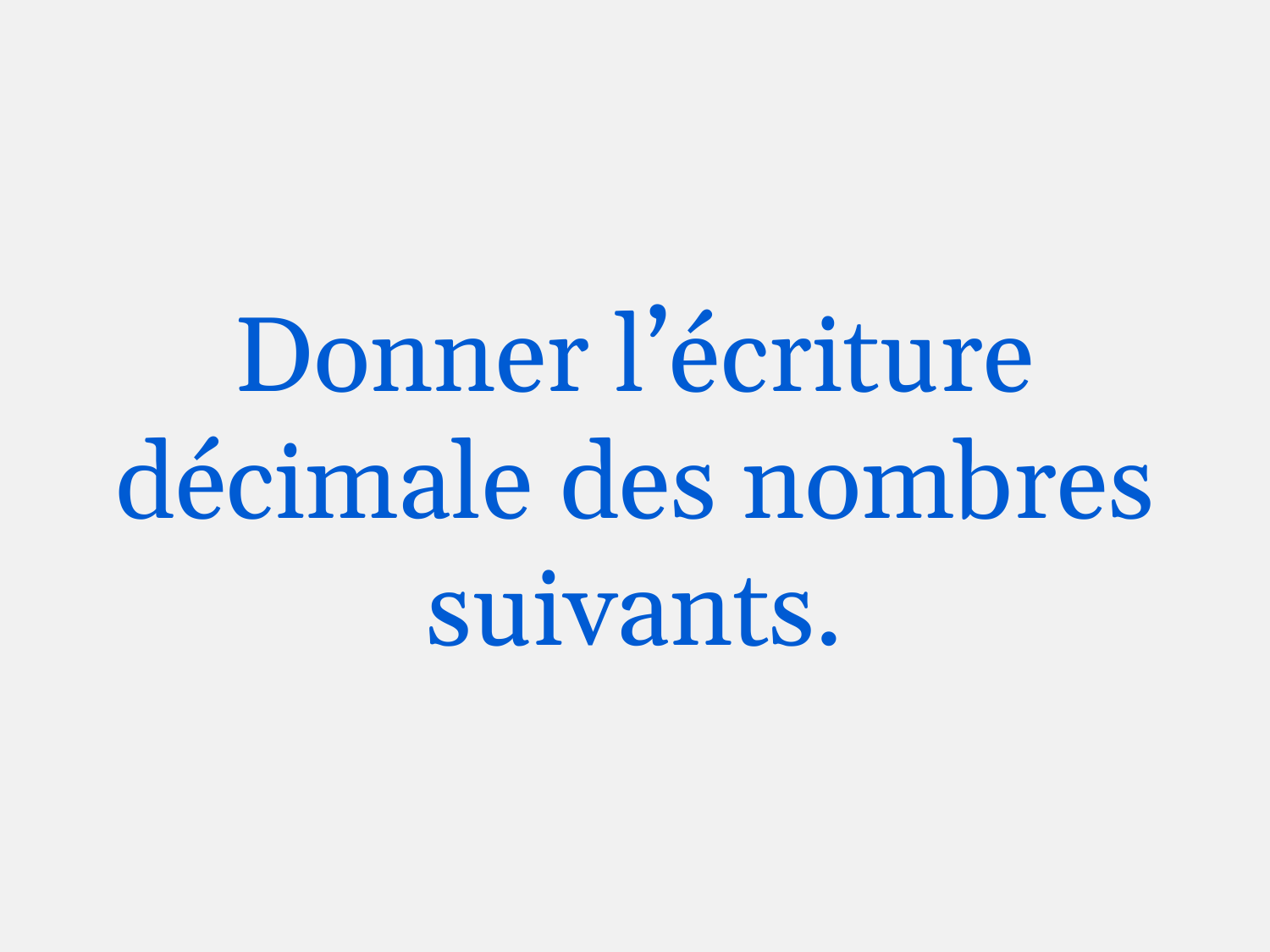

# Donner l’écriture décimale des nombres suivants.